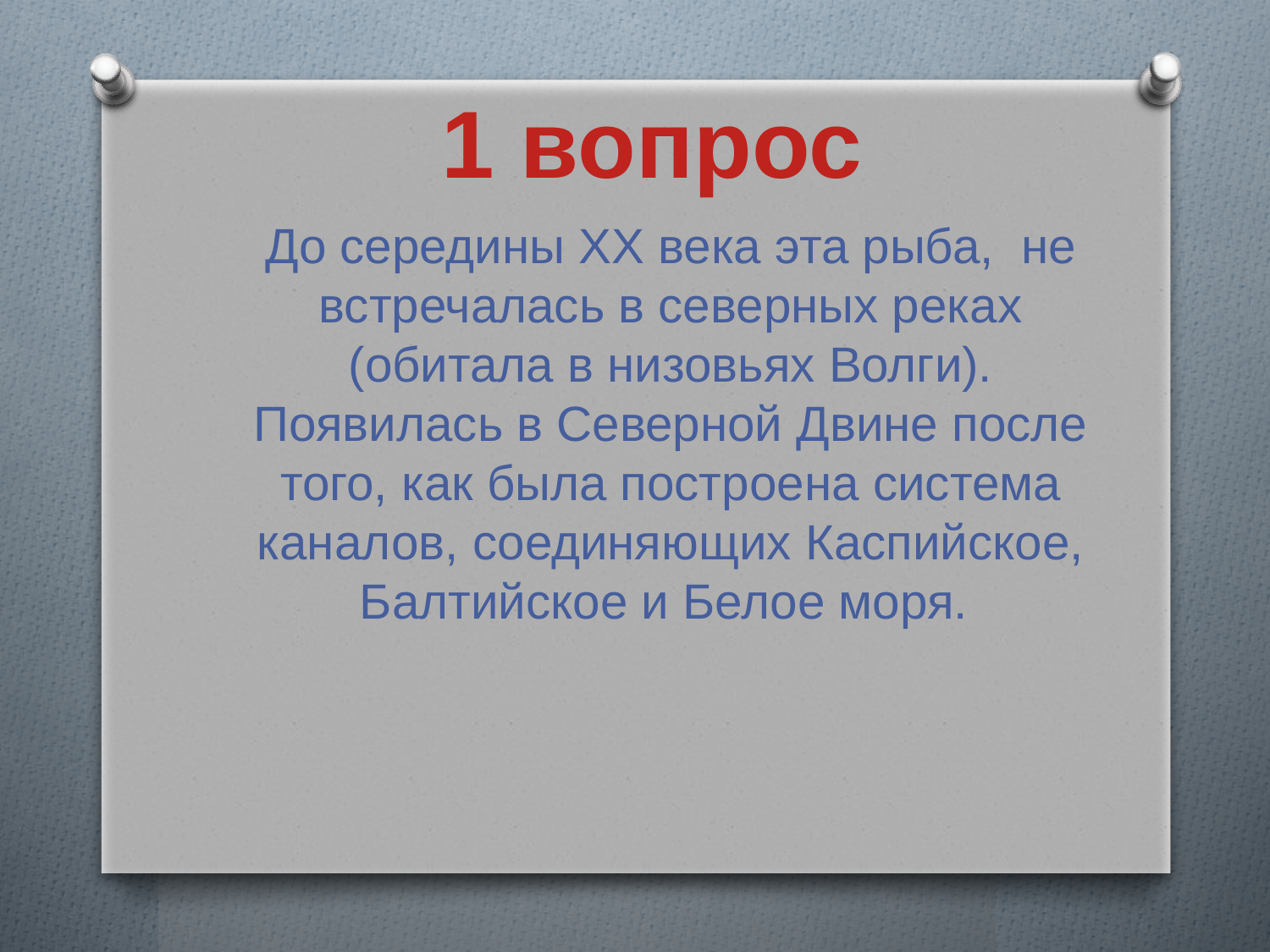

1 вопрос
До середины XX века эта рыба,  не встречалась в северных реках (обитала в низовьях Волги). Появилась в Северной Двине после того, как была построена система каналов, соединяющих Каспийское, Балтийское и Белое моря.